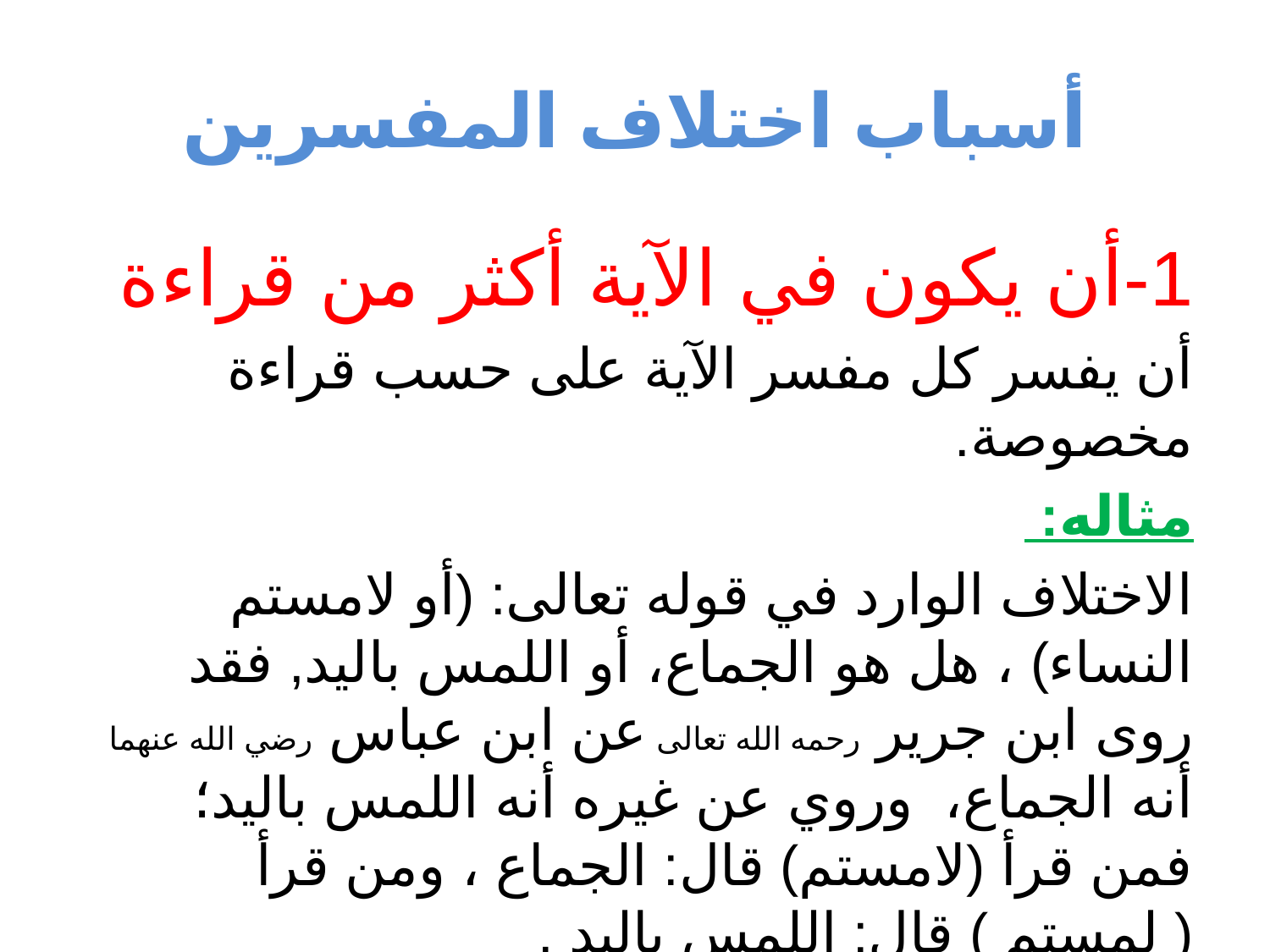

# أسباب اختلاف المفسرين
1-أن يكون في الآية أكثر من قراءة
أن يفسر كل مفسر الآية على حسب قراءة مخصوصة.
مثاله:
الاختلاف الوارد في قوله تعالى: (أو لامستم النساء) ، هل هو الجماع، أو اللمس باليد, فقد روى ابن جرير رحمه الله تعالى عن ابن عباس رضي الله عنهما  أنه الجماع،  وروي عن غيره أنه اللمس باليد؛ فمن قرأ (لامستم) قال: الجماع ، ومن قرأ ( لمستم ) قال: اللمس باليد .